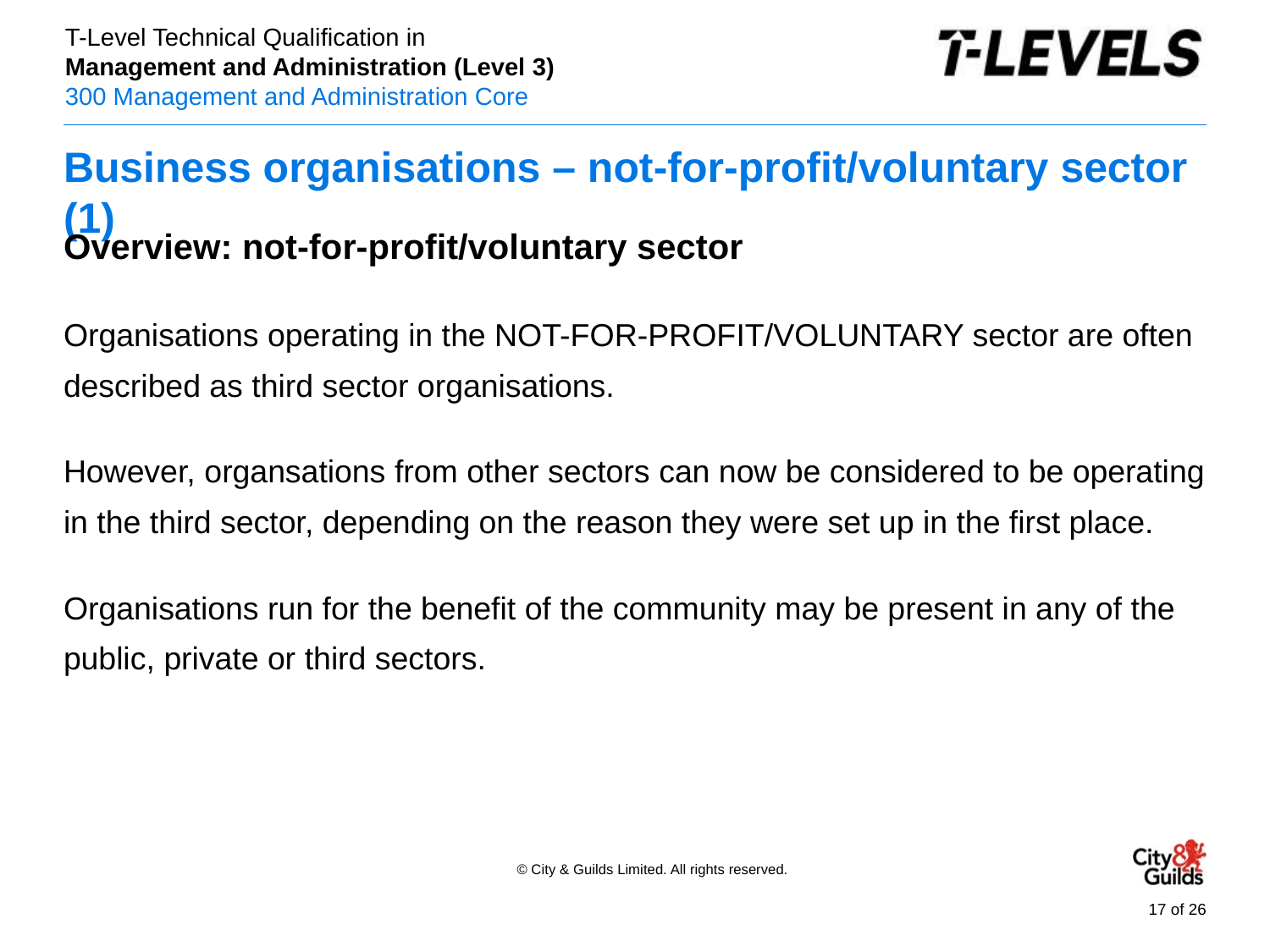

# Business organisations – not-for-profit/voluntary sector (1)
Overview: not-for-profit/voluntary sector
Organisations operating in the NOT-FOR-PROFIT/VOLUNTARY sector are often described as third sector organisations.
However, organsations from other sectors can now be considered to be operating in the third sector, depending on the reason they were set up in the first place.
Organisations run for the benefit of the community may be present in any of the public, private or third sectors.